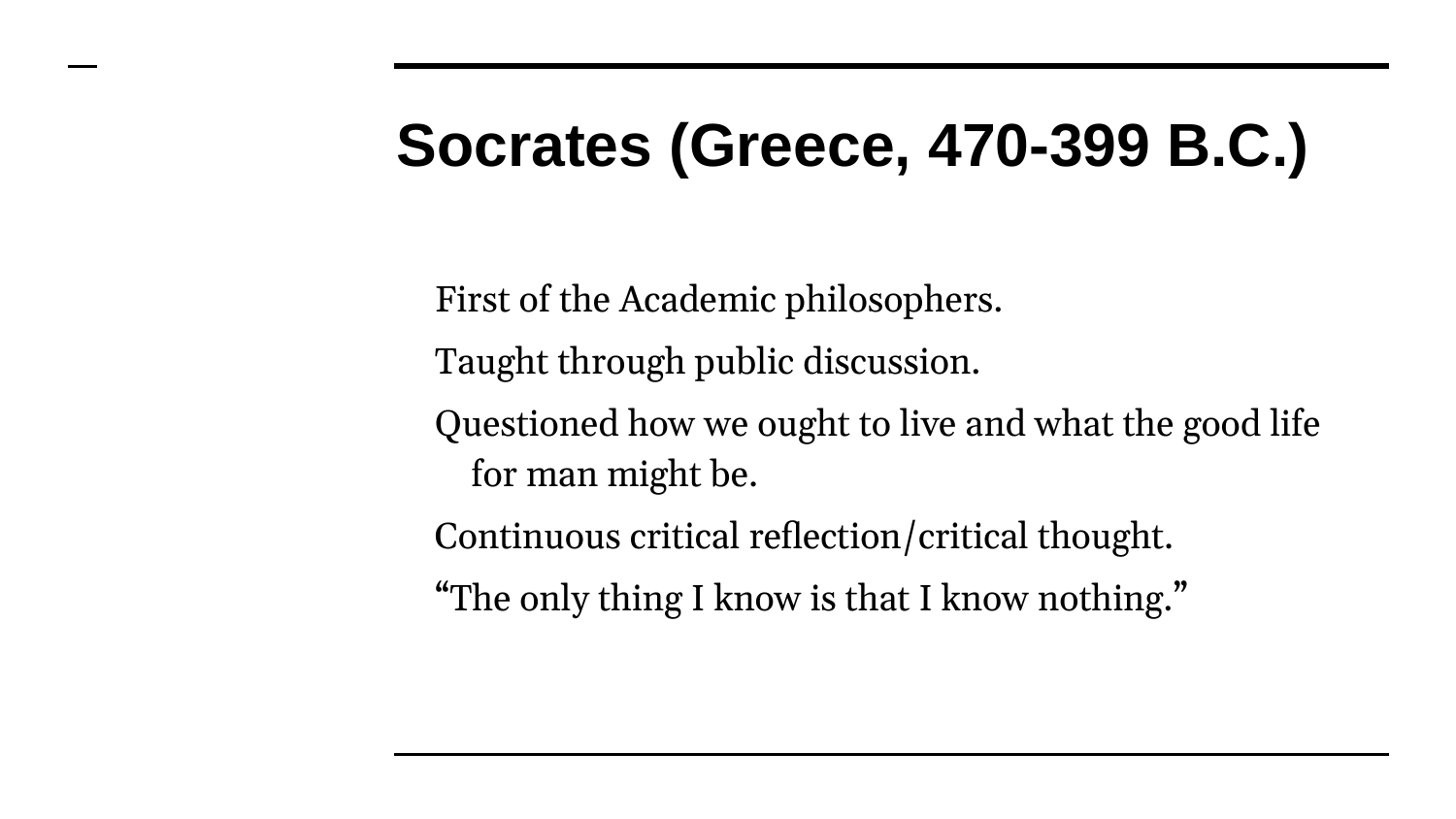

# Socrates (Greece, 470-399 B.C.)
First of the Academic philosophers.
Taught through public discussion.
Questioned how we ought to live and what the good life for man might be.
Continuous critical reflection/critical thought.
“The only thing I know is that I know nothing.”